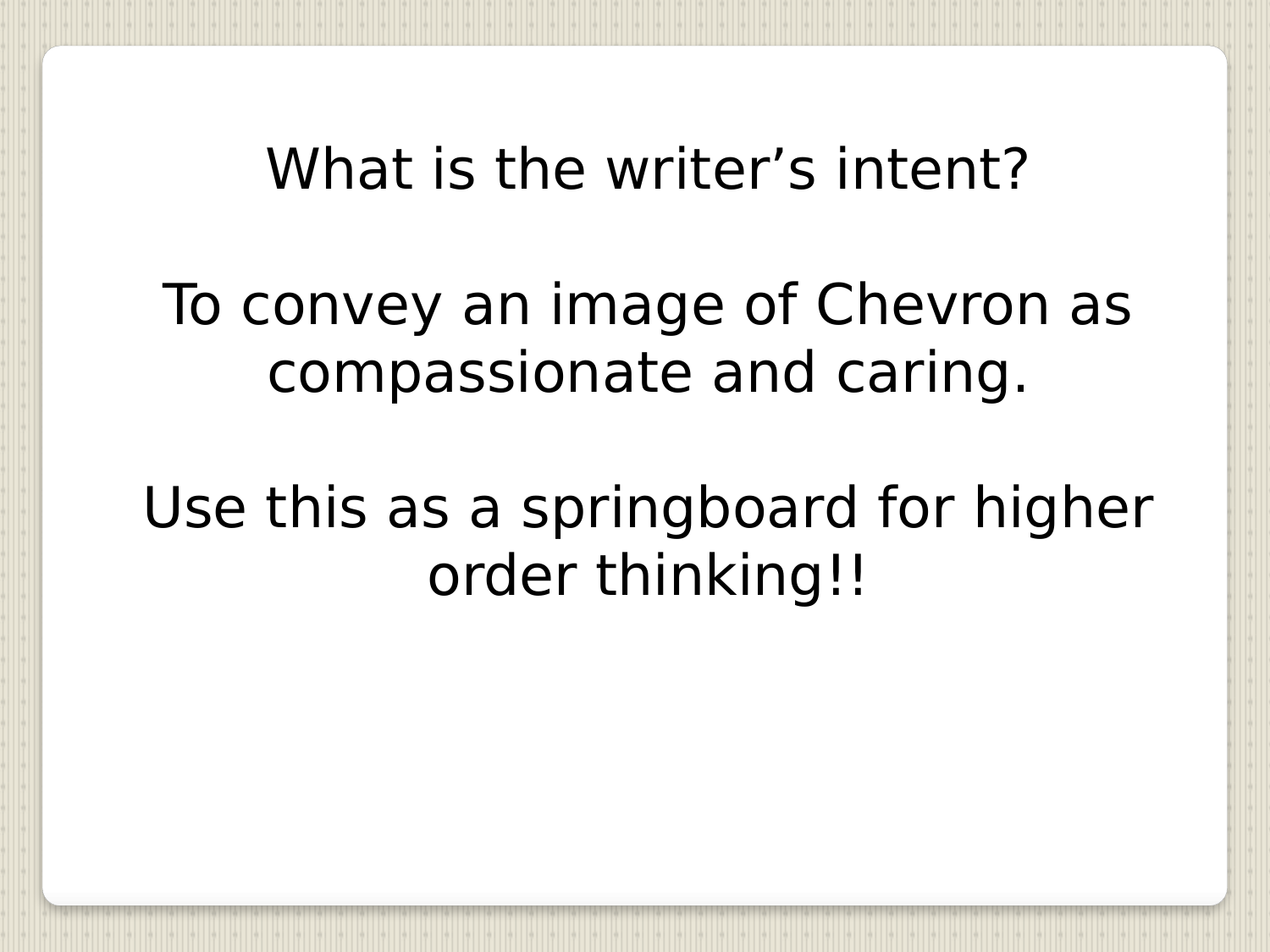

What is the writer’s intent?

To convey an image of Chevron as compassionate and caring.

Use this as a springboard for higher order thinking!!